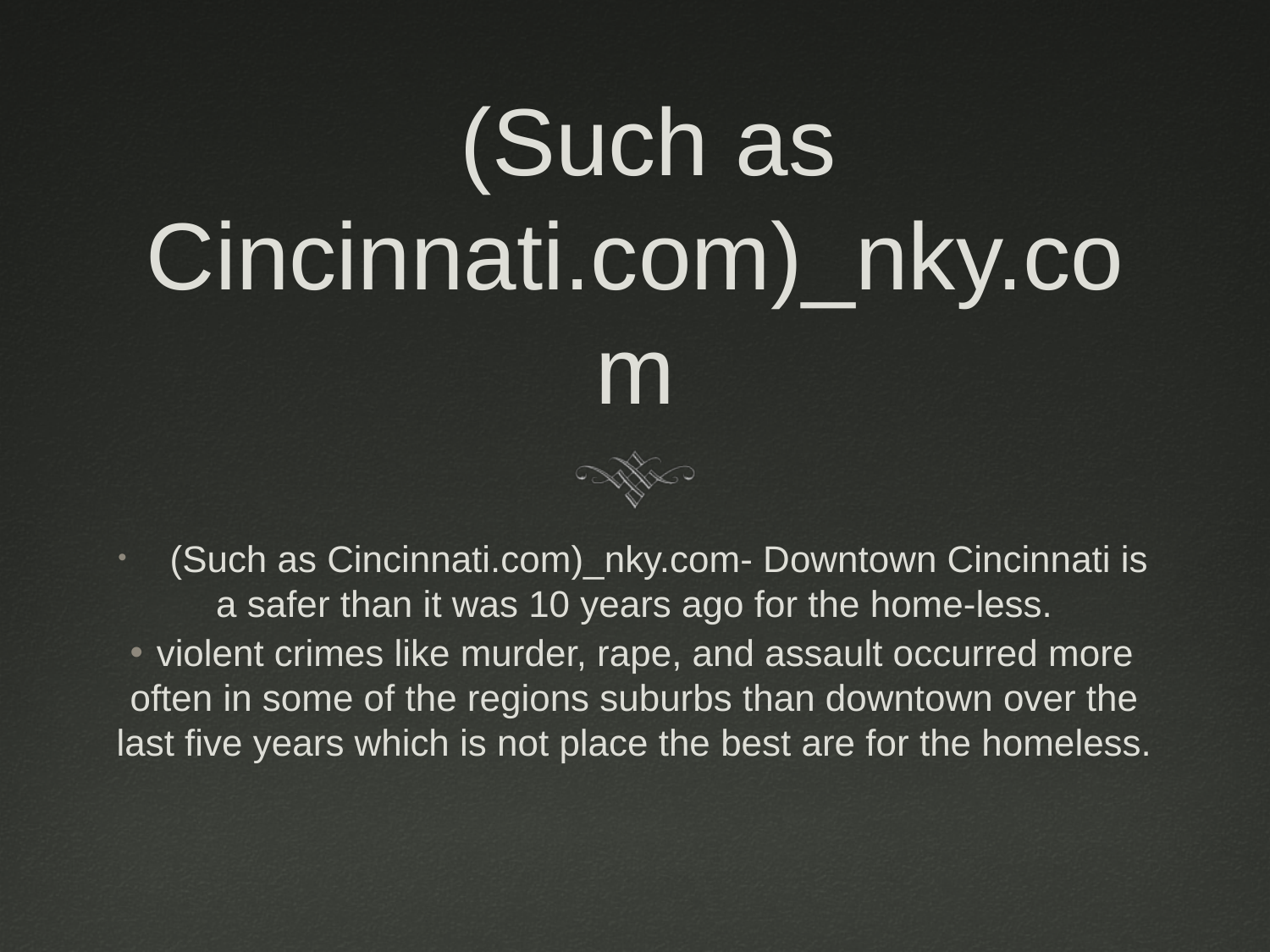

# (Such as Cincinnati.com)_nky.com
      (Such as Cincinnati.com)_nky.com- Downtown Cincinnati is a safer than it was 10 years ago for the home-less.
 violent crimes like murder, rape, and assault occurred more often in some of the regions suburbs than downtown over the last five years which is not place the best are for the homeless.